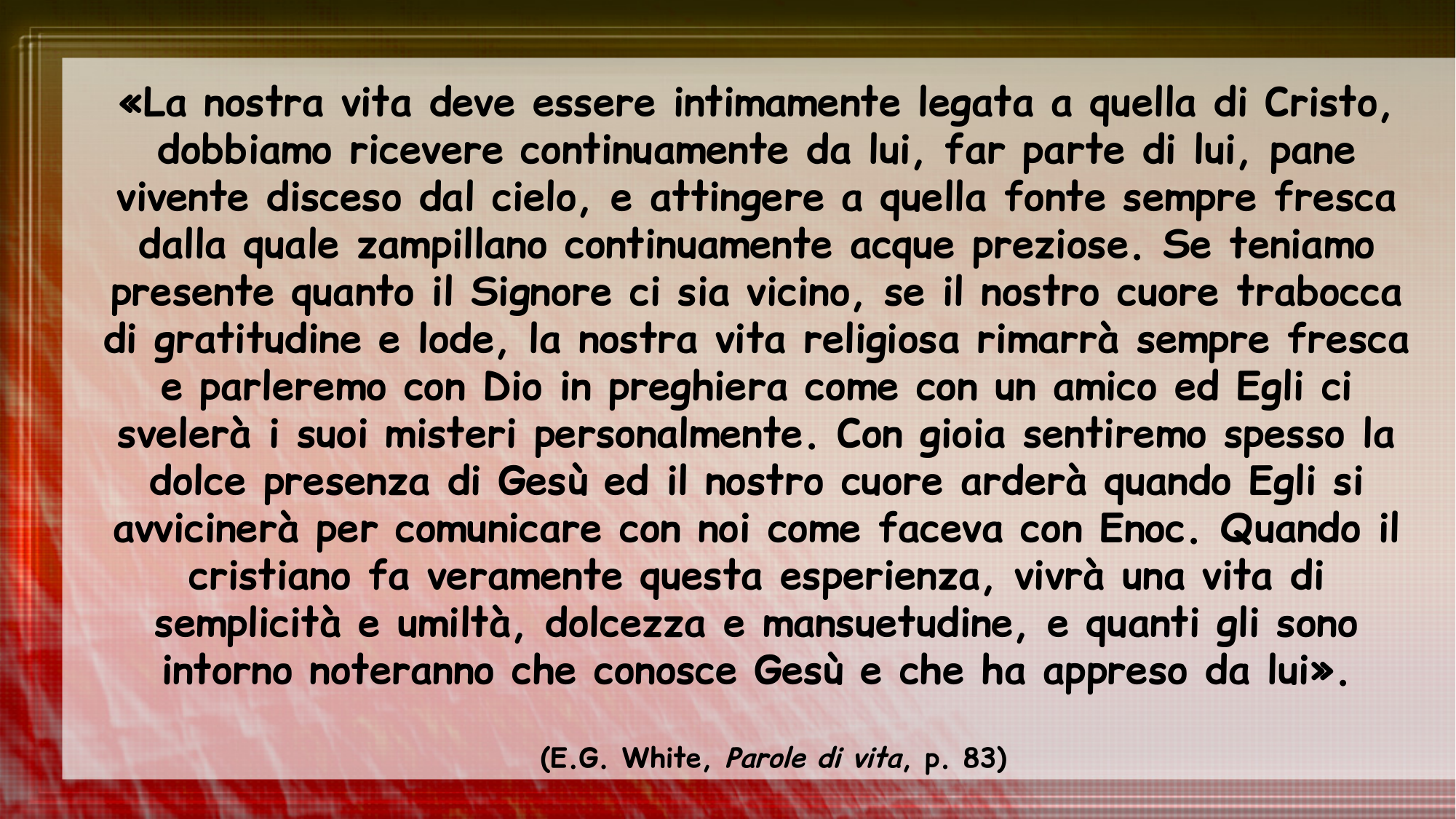

«La nostra vita deve essere intimamente legata a quella di Cristo, dobbiamo ricevere continuamente da lui, far parte di lui, pane vivente disceso dal cielo, e attingere a quella fonte sempre fresca dalla quale zampillano continuamente acque preziose. Se teniamo presente quanto il Signore ci sia vicino, se il nostro cuore trabocca di gratitudine e lode, la nostra vita religiosa rimarrà sempre fresca e parleremo con Dio in preghiera come con un amico ed Egli ci svelerà i suoi misteri personalmente. Con gioia sentiremo spesso la dolce presenza di Gesù ed il nostro cuore arderà quando Egli si avvicinerà per comunicare con noi come faceva con Enoc. Quando il cristiano fa veramente questa esperienza, vivrà una vita di semplicità e umiltà, dolcezza e mansuetudine, e quanti gli sono intorno noteranno che conosce Gesù e che ha appreso da lui».
(E.G. White, Parole di vita, p. 83)